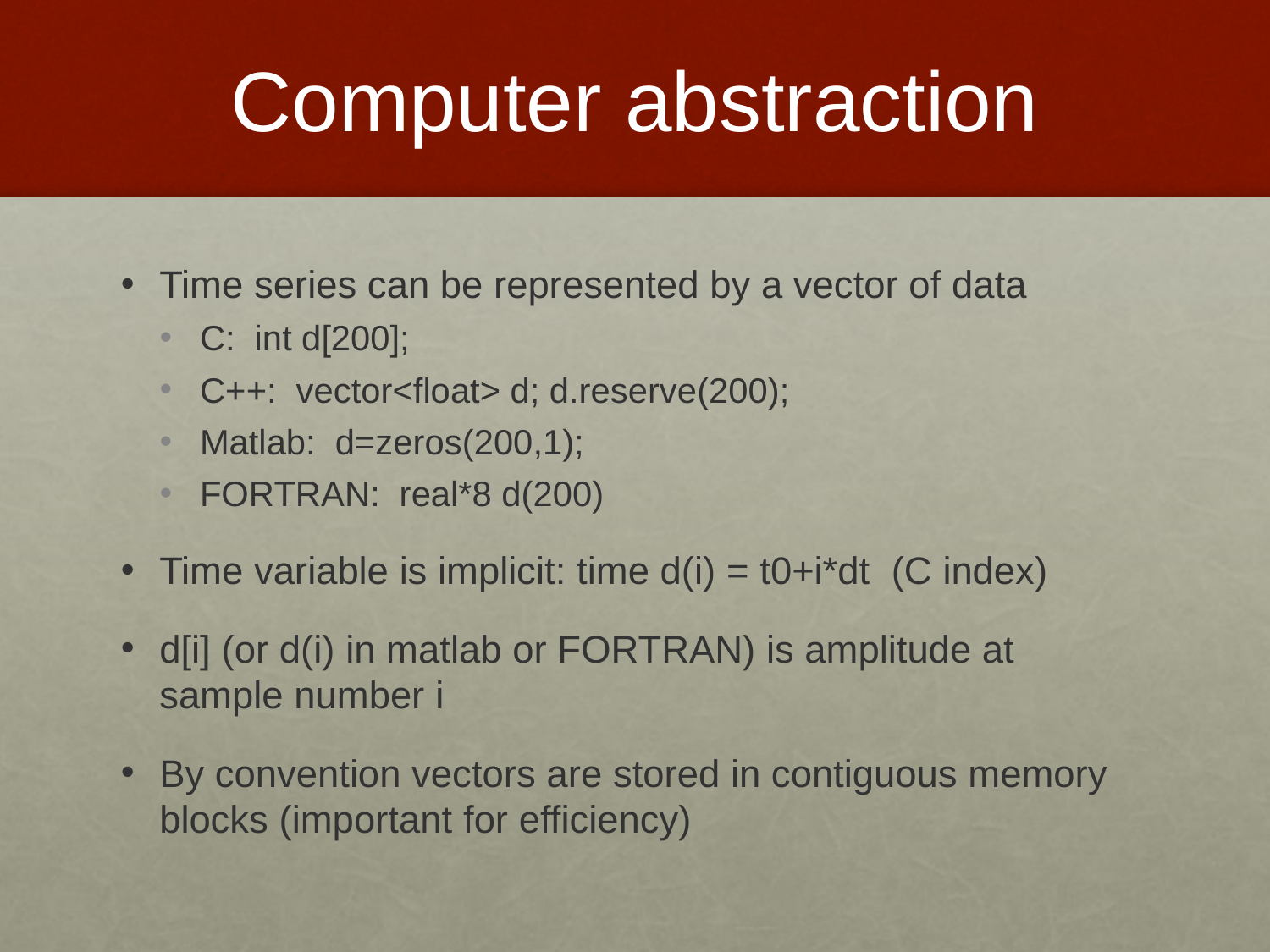

# Computer abstraction
Time series can be represented by a vector of data
C:  int d[200];
C++:  vector<float> d; d.reserve(200);
Matlab:  d=zeros(200,1);
FORTRAN:  real*8 d(200)
Time variable is implicit: time d(i) = t0+i*dt  (C index)
d[i] (or d(i) in matlab or FORTRAN) is amplitude at sample number i
By convention vectors are stored in contiguous memory blocks (important for efficiency)